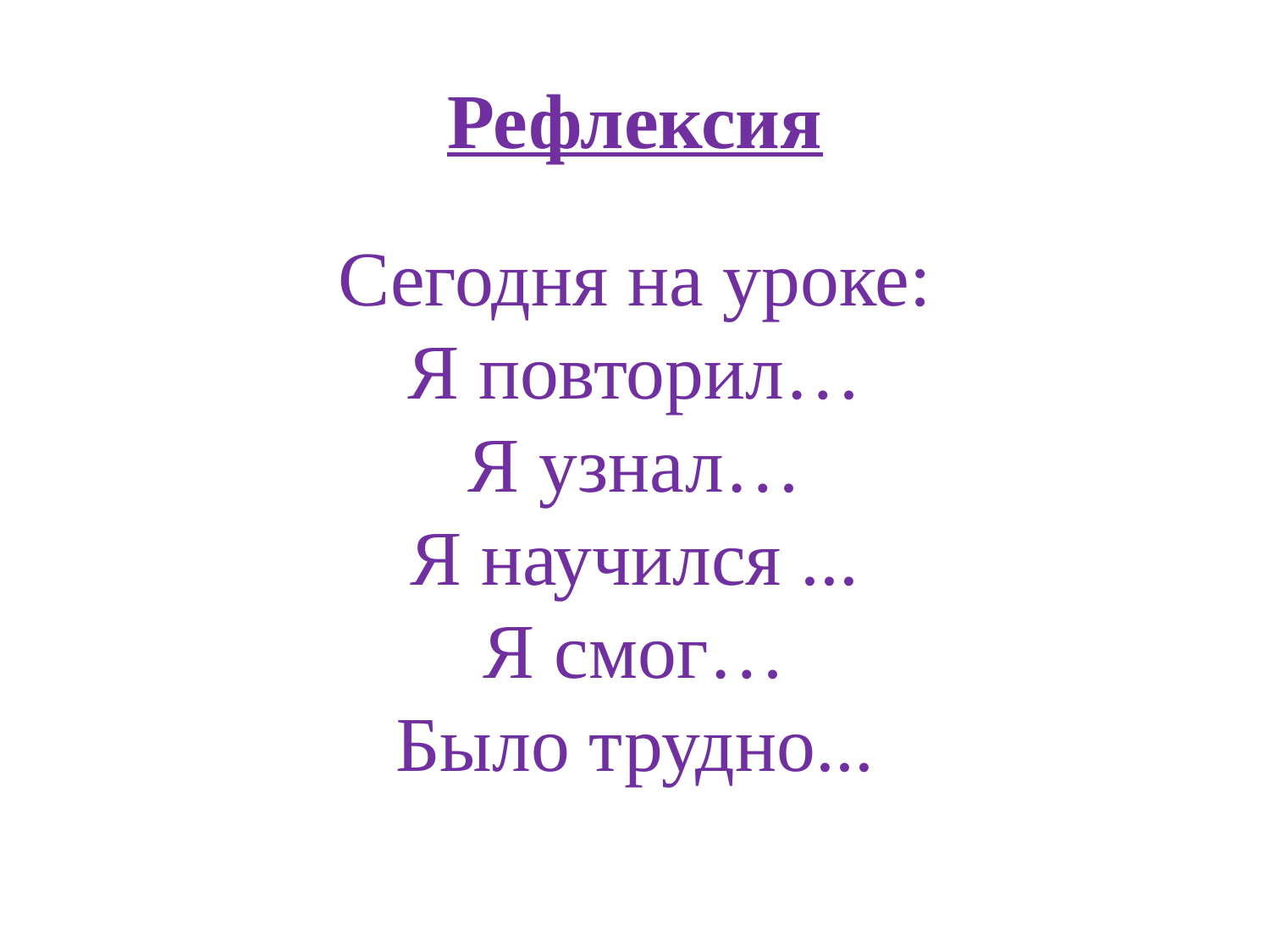

# Рефлексия
Сегодня на уроке:
Я повторил…
Я узнал…
Я научился ...
Я смог…
Было трудно...